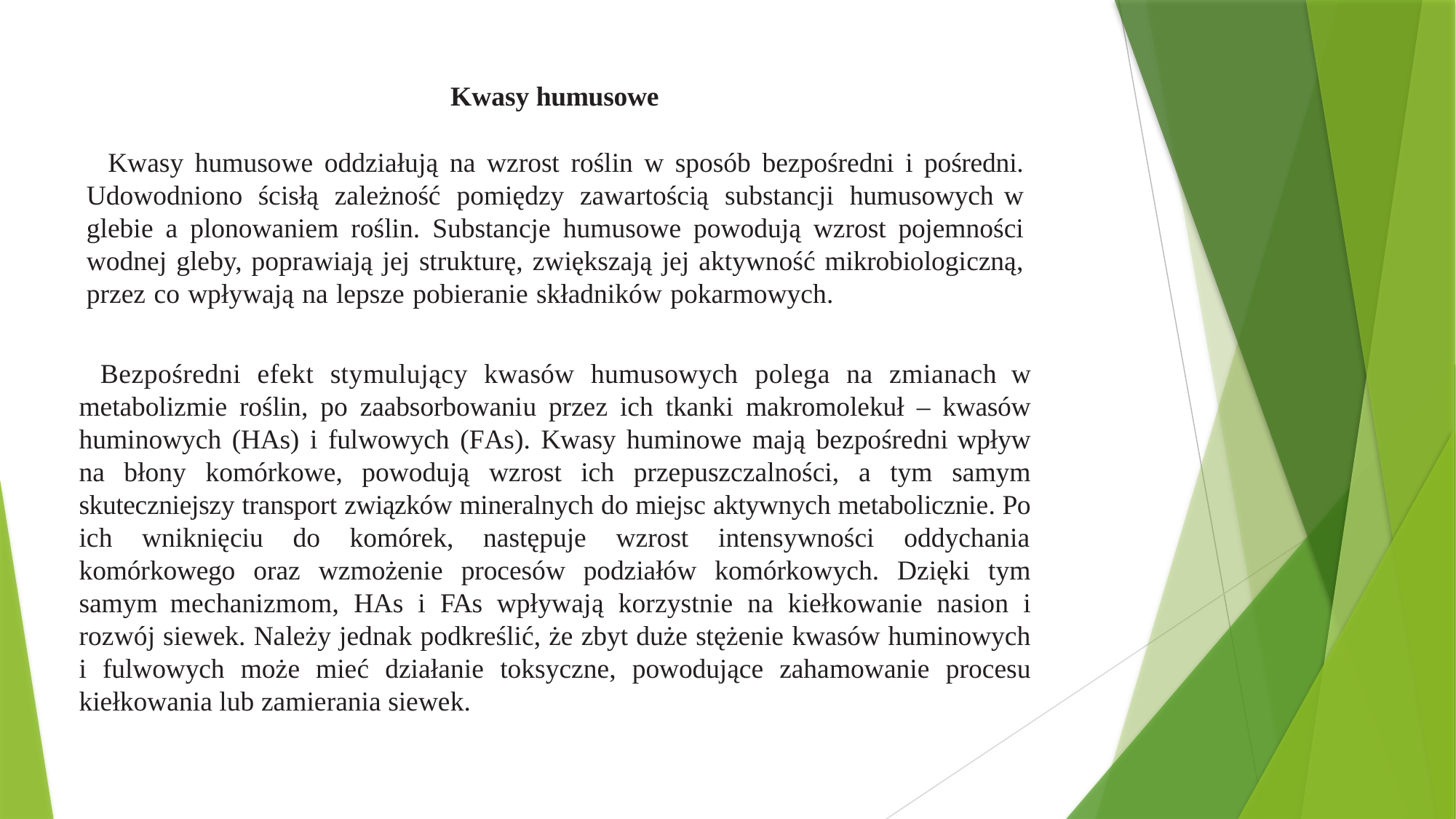

Kwasy humusowe

Kwasy humusowe oddziałują na wzrost roślin w sposób bezpośredni i pośredni. Udowodniono ścisłą zależność pomiędzy zawartością substancji humusowych w glebie a plonowaniem roślin. Substancje humusowe powodują wzrost pojemności wodnej gleby, poprawiają jej strukturę, zwiększają jej aktywność mikrobiologiczną, przez co wpływają na lepsze pobieranie składników pokarmowych.
Bezpośredni efekt stymulujący kwasów humusowych polega na zmianach w metabolizmie roślin, po zaabsorbowaniu przez ich tkanki makromolekuł – kwasów huminowych (HAs) i fulwowych (FAs). Kwasy huminowe mają bezpośredni wpływ na błony komórkowe, powodują wzrost ich przepuszczalności, a tym samym skuteczniejszy transport związków mineralnych do miejsc aktywnych metabolicznie. Po ich wniknięciu do komórek, następuje wzrost intensywności oddychania komórkowego oraz wzmożenie procesów podziałów komórkowych. Dzięki tym samym mechanizmom, HAs i FAs wpływają korzystnie na kiełkowanie nasion i rozwój siewek. Należy jednak podkreślić, że zbyt duże stężenie kwasów huminowych i fulwowych może mieć działanie toksyczne, powodujące zahamowanie procesu kiełkowania lub zamierania siewek.